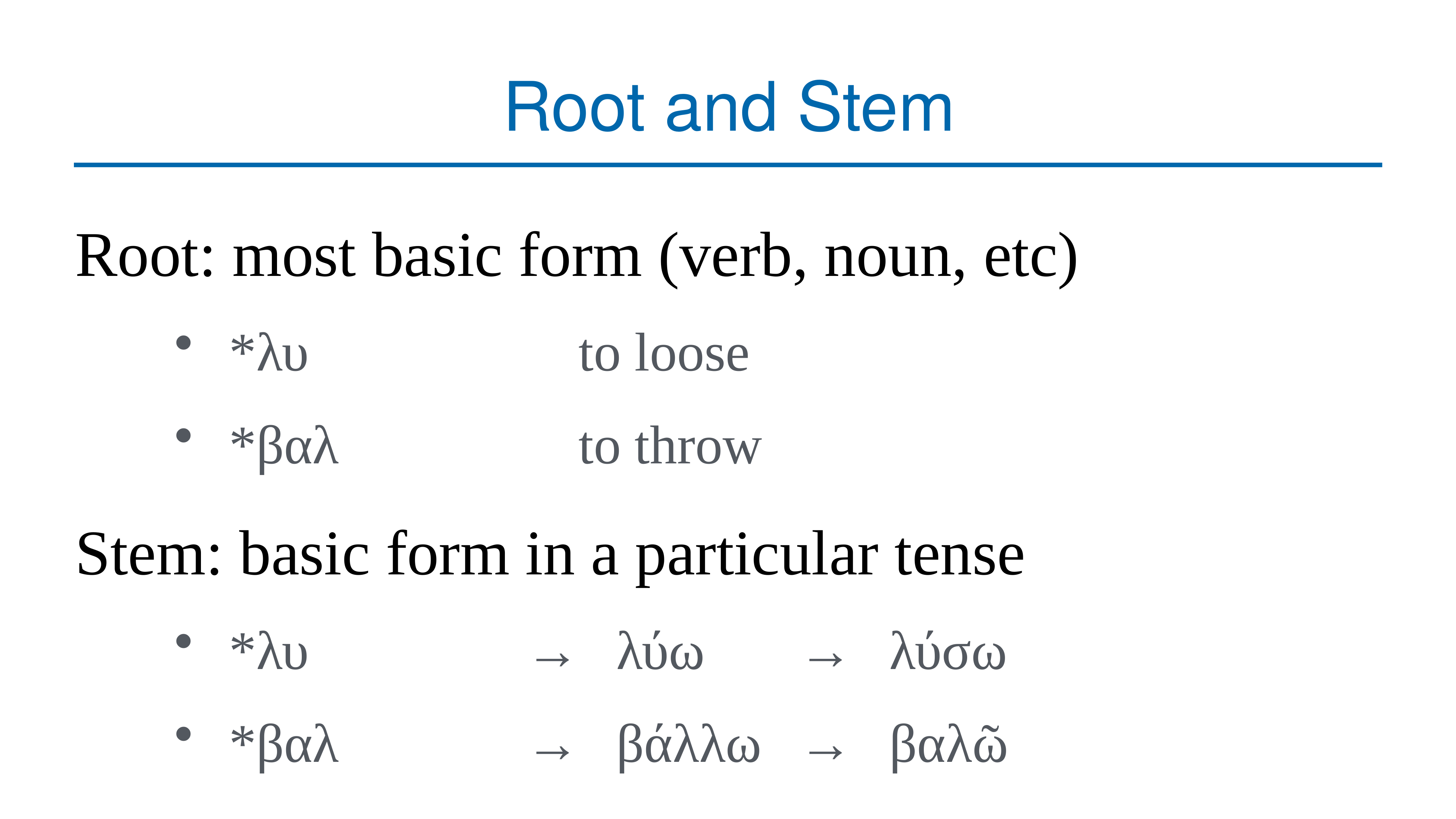

# Root and Stem
Root: most basic form (verb, noun, etc)
*λυ	to loose
*βαλ	to throw
Stem: basic form in a particular tense
*λυ	→	λύω	→	λύσω
*βαλ	→	βάλλω	→	βαλῶ